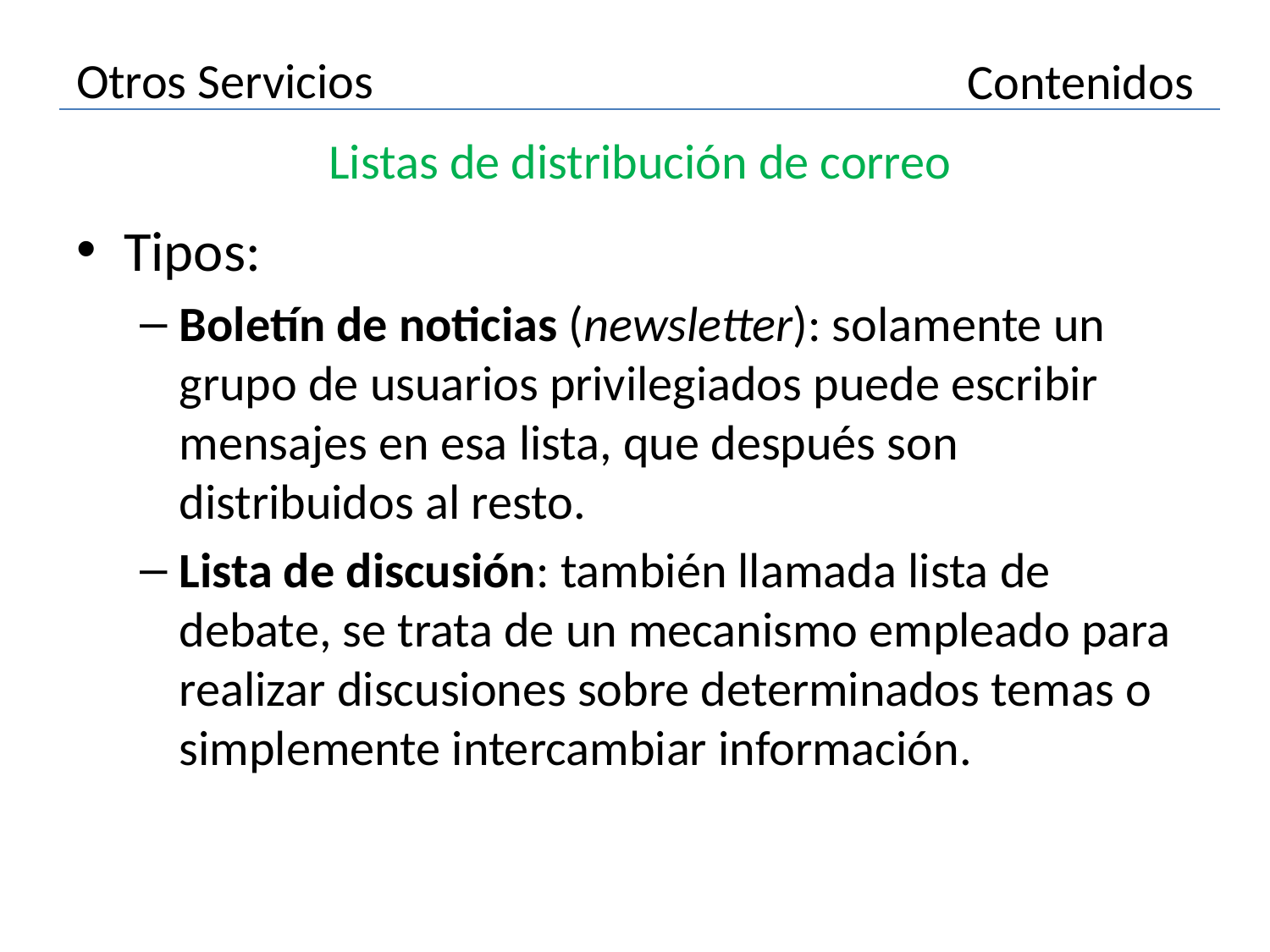

# Otros Servicios
Contenidos
Listas de distribución de correo
Tipos:
Boletín de noticias (newsletter): solamente un grupo de usuarios privilegiados puede escribir mensajes en esa lista, que después son distribuidos al resto.
Lista de discusión: también llamada lista de debate, se trata de un mecanismo empleado para realizar discusiones sobre determinados temas o simplemente intercambiar información.